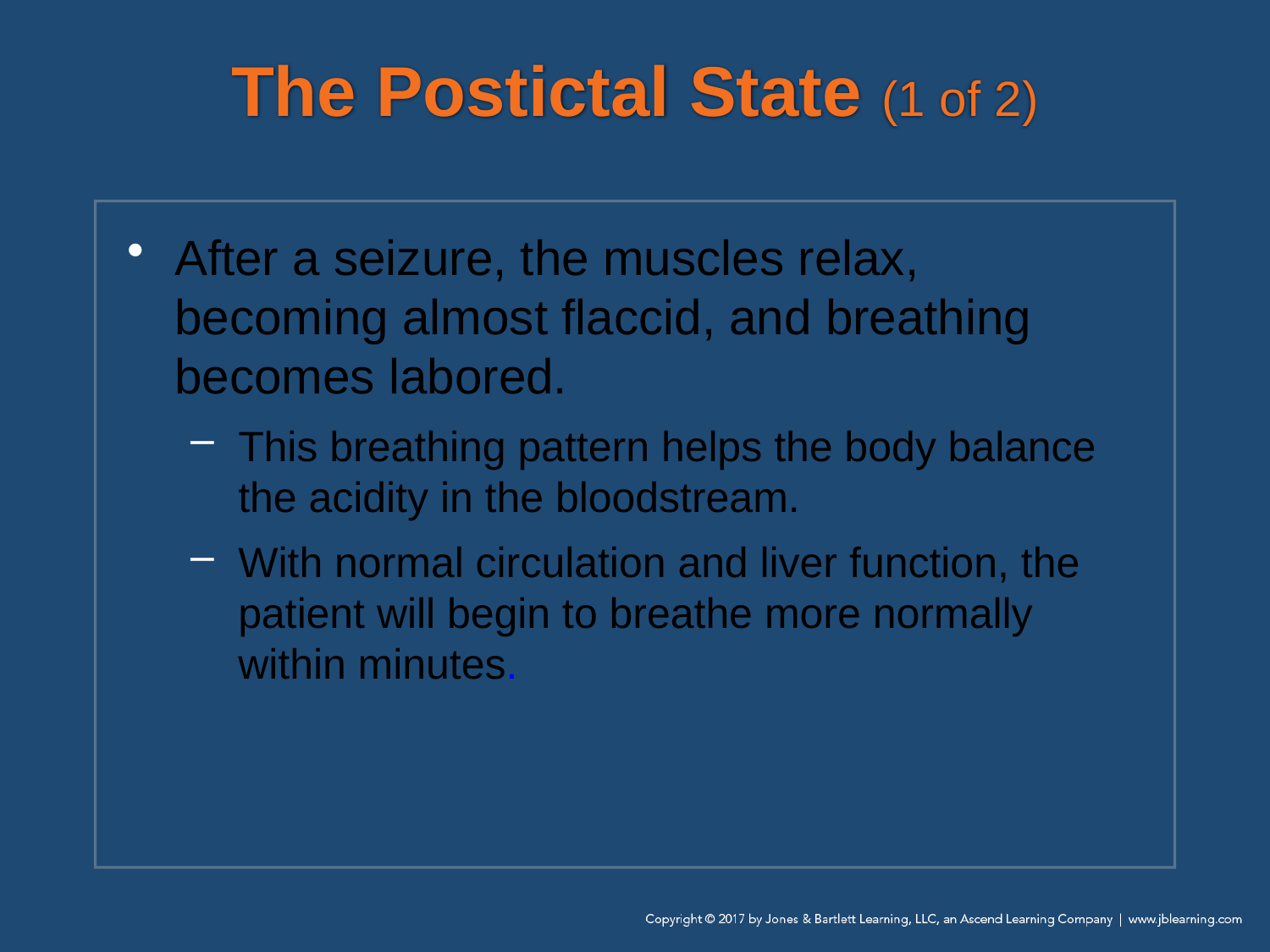

# The Postictal State (1 of 2)
After a seizure, the muscles relax, becoming almost flaccid, and breathing becomes labored.
This breathing pattern helps the body balance the acidity in the bloodstream.
With normal circulation and liver function, the patient will begin to breathe more normally within minutes.